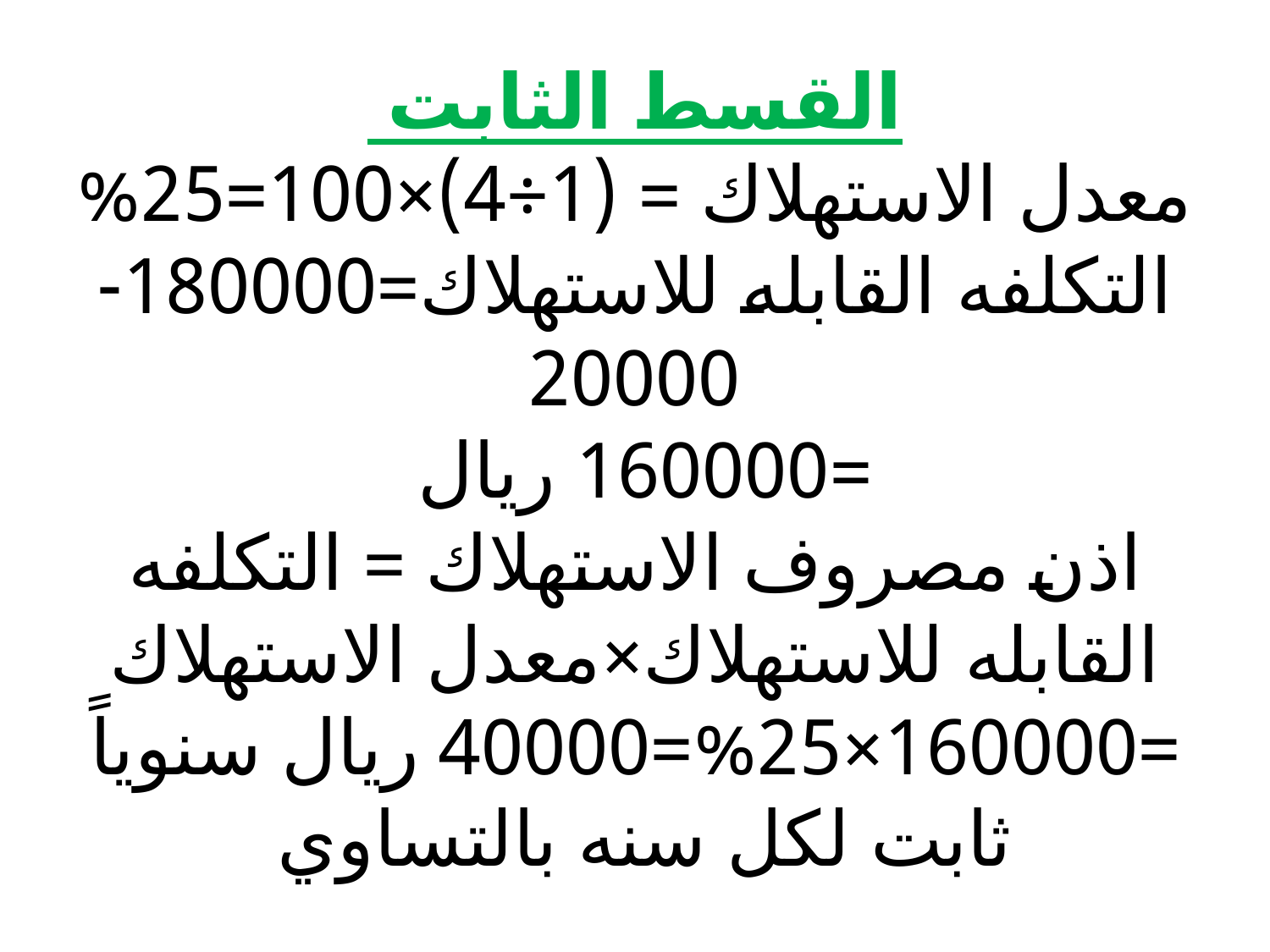

# القسط الثابت معدل الاستهلاك = (1÷4)×100=25% التكلفه القابله للاستهلاك=180000-20000 =160000 ريال اذن مصروف الاستهلاك = التكلفه القابله للاستهلاك×معدل الاستهلاك =160000×25%=40000 ريال سنوياً ثابت لكل سنه بالتساوي